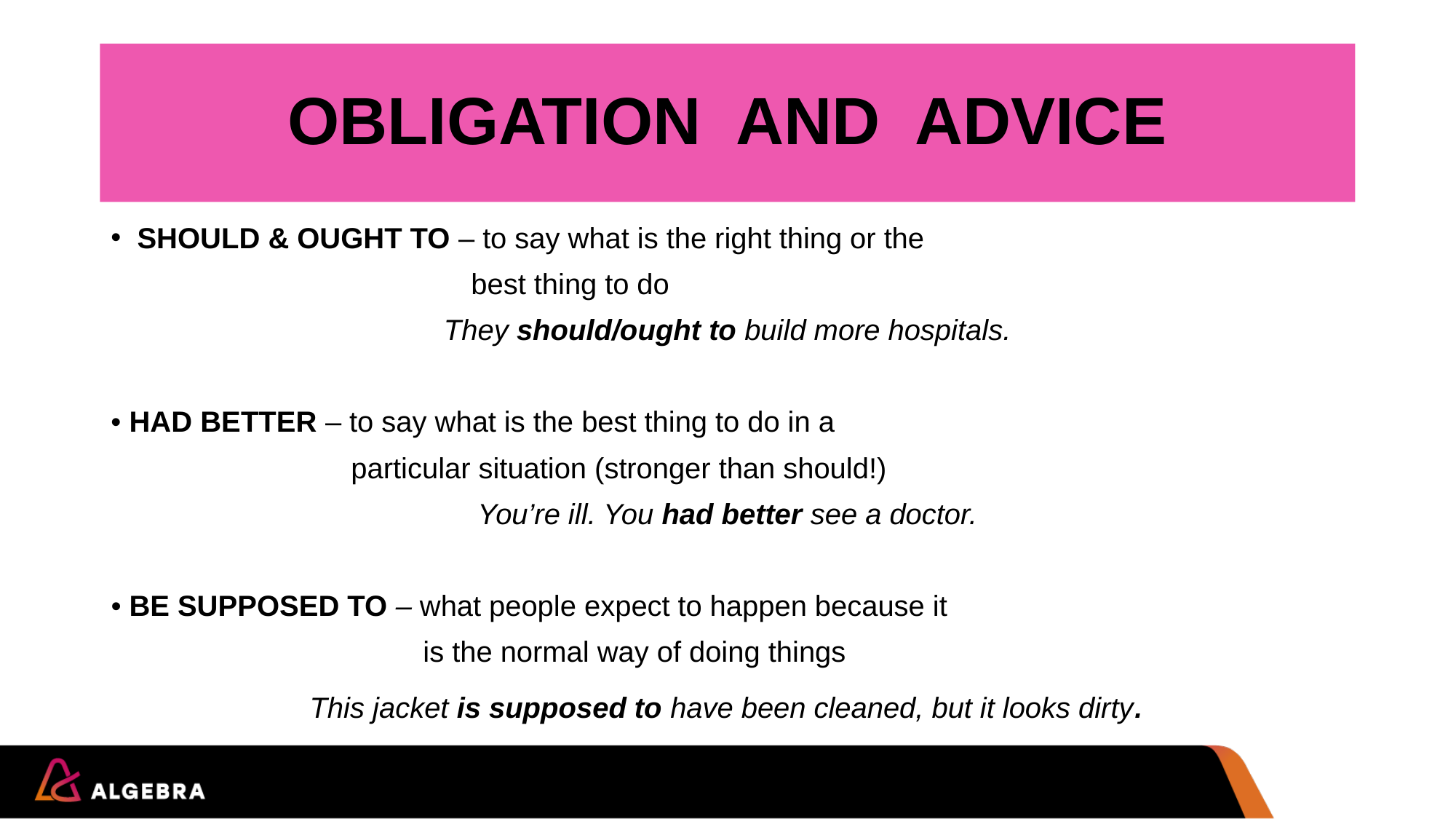

# OBLIGATION  AND  ADVICE
SHOULD & OUGHT TO – to say what is the right thing or the
                                             best thing to do
They should/ought to build more hospitals.

• HAD BETTER – to say what is the best thing to do in a
                              particular situation (stronger than should!)
You’re ill. You had better see a doctor.

• BE SUPPOSED TO – what people expect to happen because it
                                       is the normal way of doing things
This jacket is supposed to have been cleaned, but it looks dirty.